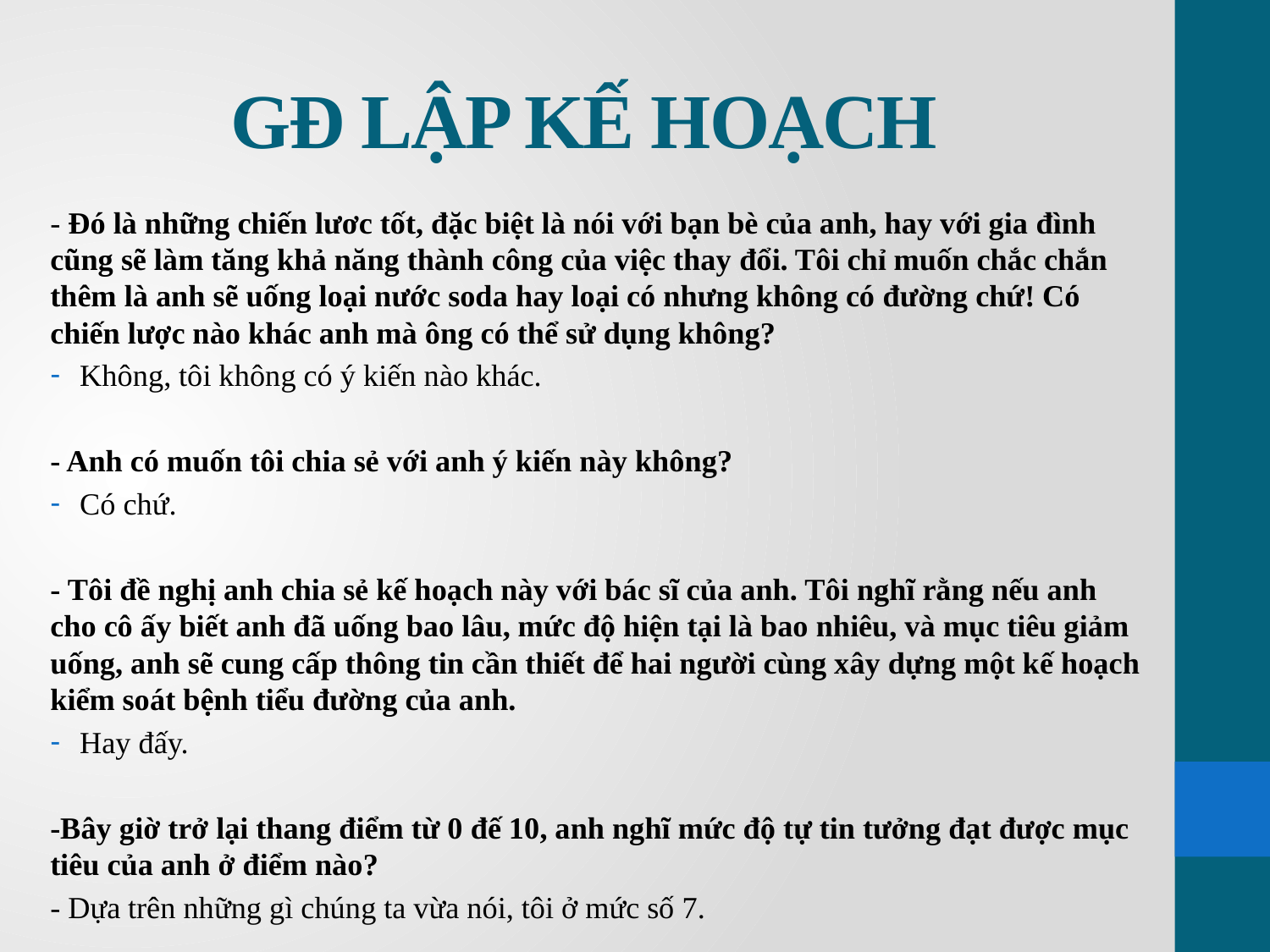

# GĐ LẬP KẾ HOẠCH
- Đó là những chiến lươc tốt, đặc biệt là nói với bạn bè của anh, hay với gia đình cũng sẽ làm tăng khả năng thành công của việc thay đổi. Tôi chỉ muốn chắc chắn thêm là anh sẽ uống loại nước soda hay loại có nhưng không có đường chứ! Có chiến lược nào khác anh mà ông có thể sử dụng không?
Không, tôi không có ý kiến nào khác.

- Anh có muốn tôi chia sẻ với anh ý kiến này không?
Có chứ.

- Tôi đề nghị anh chia sẻ kế hoạch này với bác sĩ của anh. Tôi nghĩ rằng nếu anh cho cô ấy biết anh đã uống bao lâu, mức độ hiện tại là bao nhiêu, và mục tiêu giảm uống, anh sẽ cung cấp thông tin cần thiết để hai người cùng xây dựng một kế hoạch kiểm soát bệnh tiểu đường của anh.
Hay đấy.

-Bây giờ trở lại thang điểm từ 0 đế 10, anh nghĩ mức độ tự tin tưởng đạt được mục tiêu của anh ở điểm nào?
- Dựa trên những gì chúng ta vừa nói, tôi ở mức số 7.